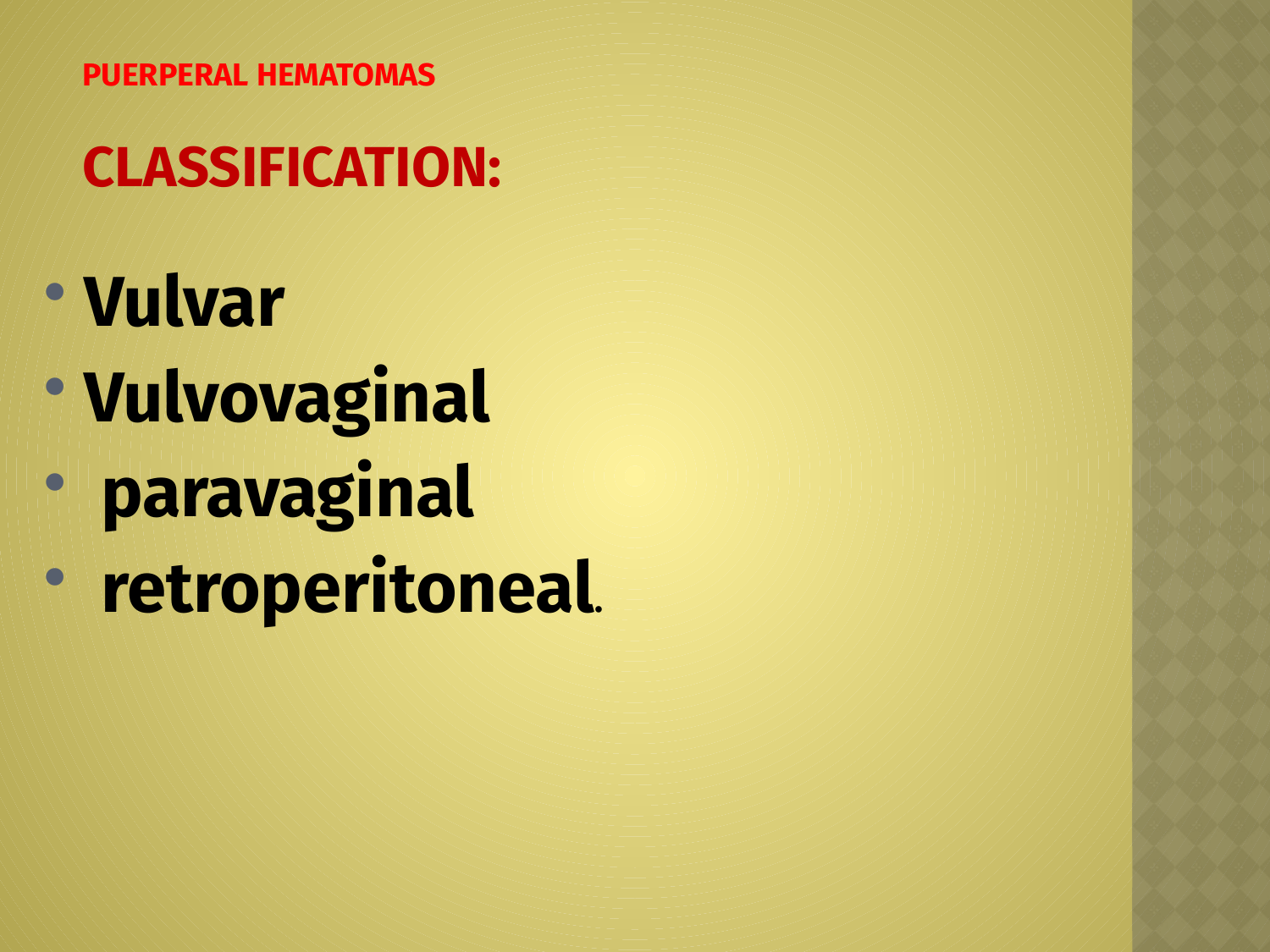

# Puerperal Hematomas classification:
Vulvar
Vulvovaginal
 paravaginal
 retroperitoneal.